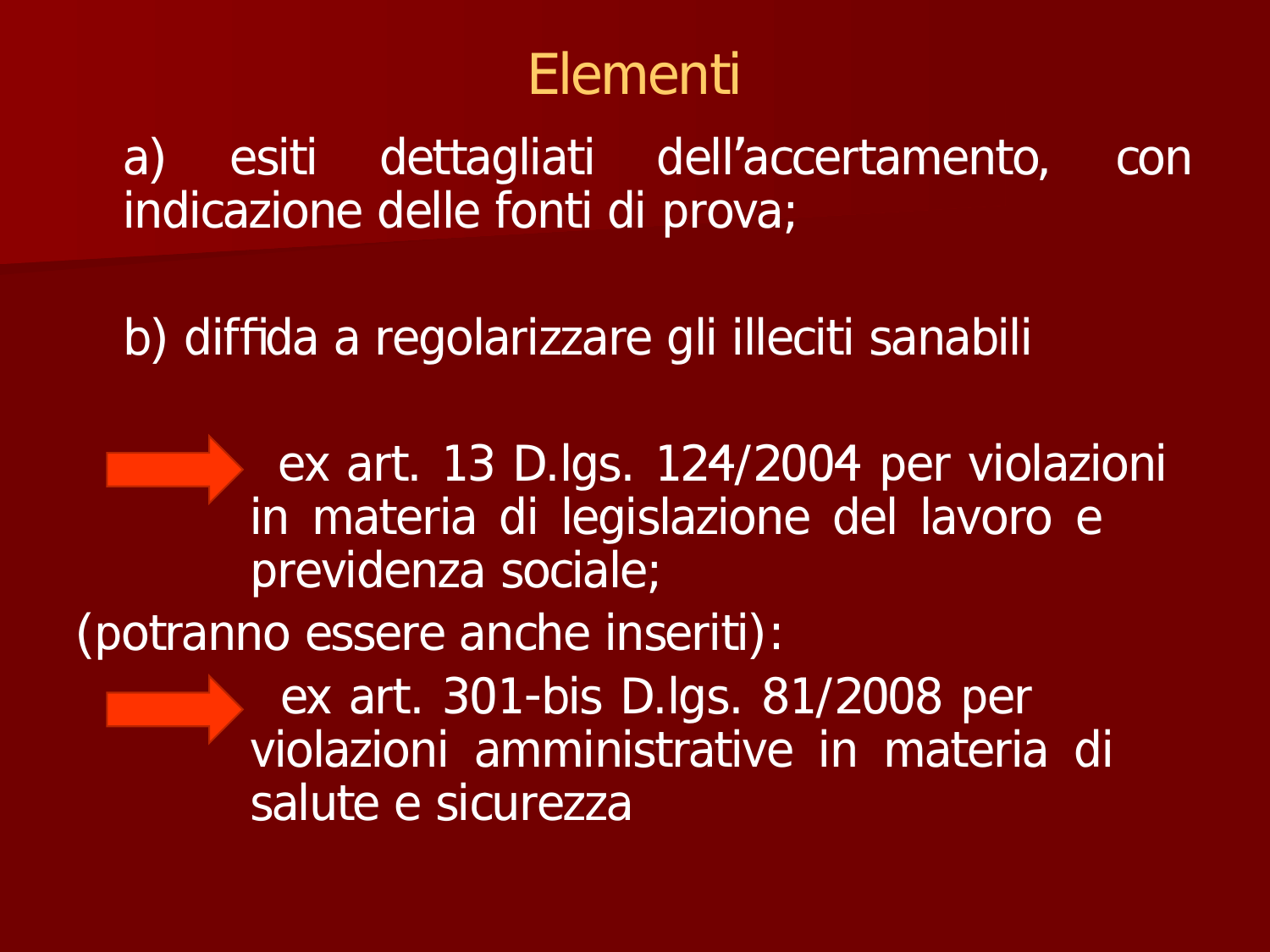

# Elementi
	a) esiti dettagliati dell’accertamento, con indicazione delle fonti di prova;

	b) diffida a regolarizzare gli illeciti sanabili

           ex art. 13 D.lgs. 124/2004 per violazioni 		in materia di legislazione del lavoro e 		previdenza sociale;
(potranno essere anche inseriti):
           ex art. 301-bis D.lgs. 81/2008 per 			violazioni amministrative in materia di 		salute e sicurezza